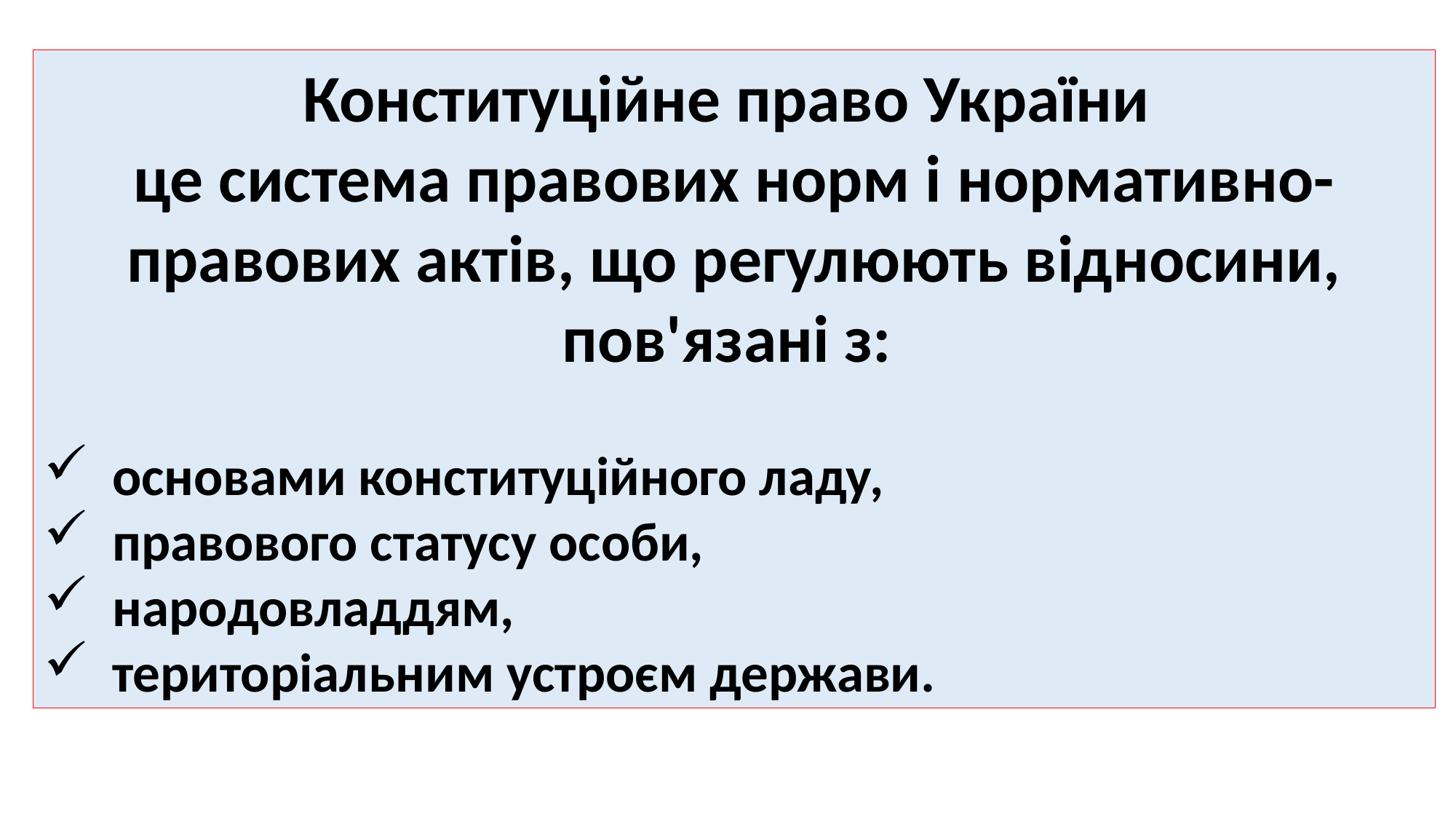

Конституційне право України
це система правових норм і нормативно-правових актів, що регулюють відносини, пов'язані з:

основами конституційного ладу,
правового статусу особи,
народовладдям,
територіальним устроєм держави.